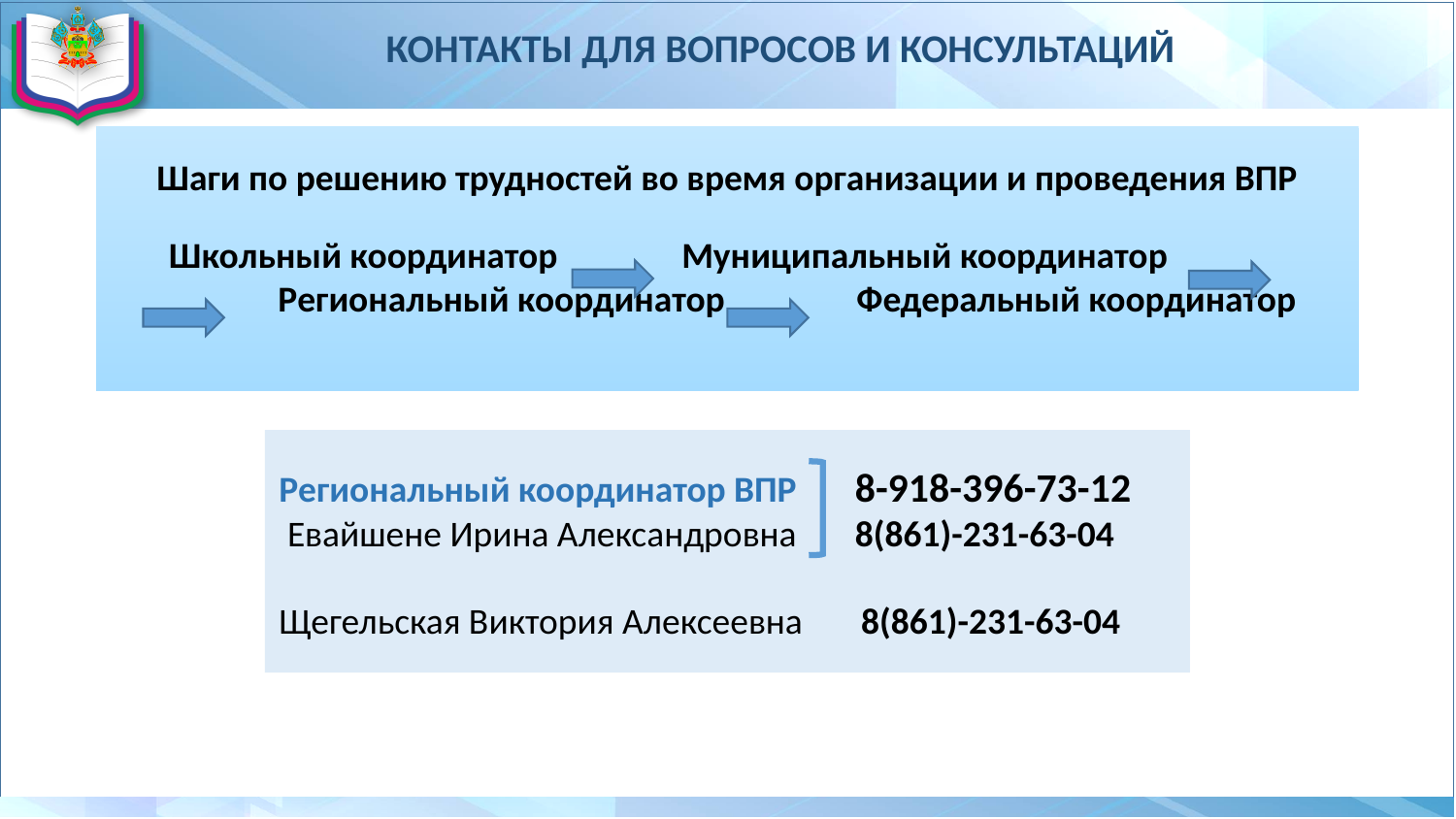

# КОНТАКТЫ ДЛЯ ВОПРОСОВ И КОНСУЛЬТАЦИЙ
Шаги по решению трудностей во время организации и проведения ВПР

        Школьный координатор                 Муниципальный координатор                    	   Региональный координатор                  Федеральный координатор

Региональный координатор ВПР       8-918-396-73-12
 Евайшене Ирина Александровна       8(861)-231-63-04

Щегельская Виктория Алексеевна       8(861)-231-63-04